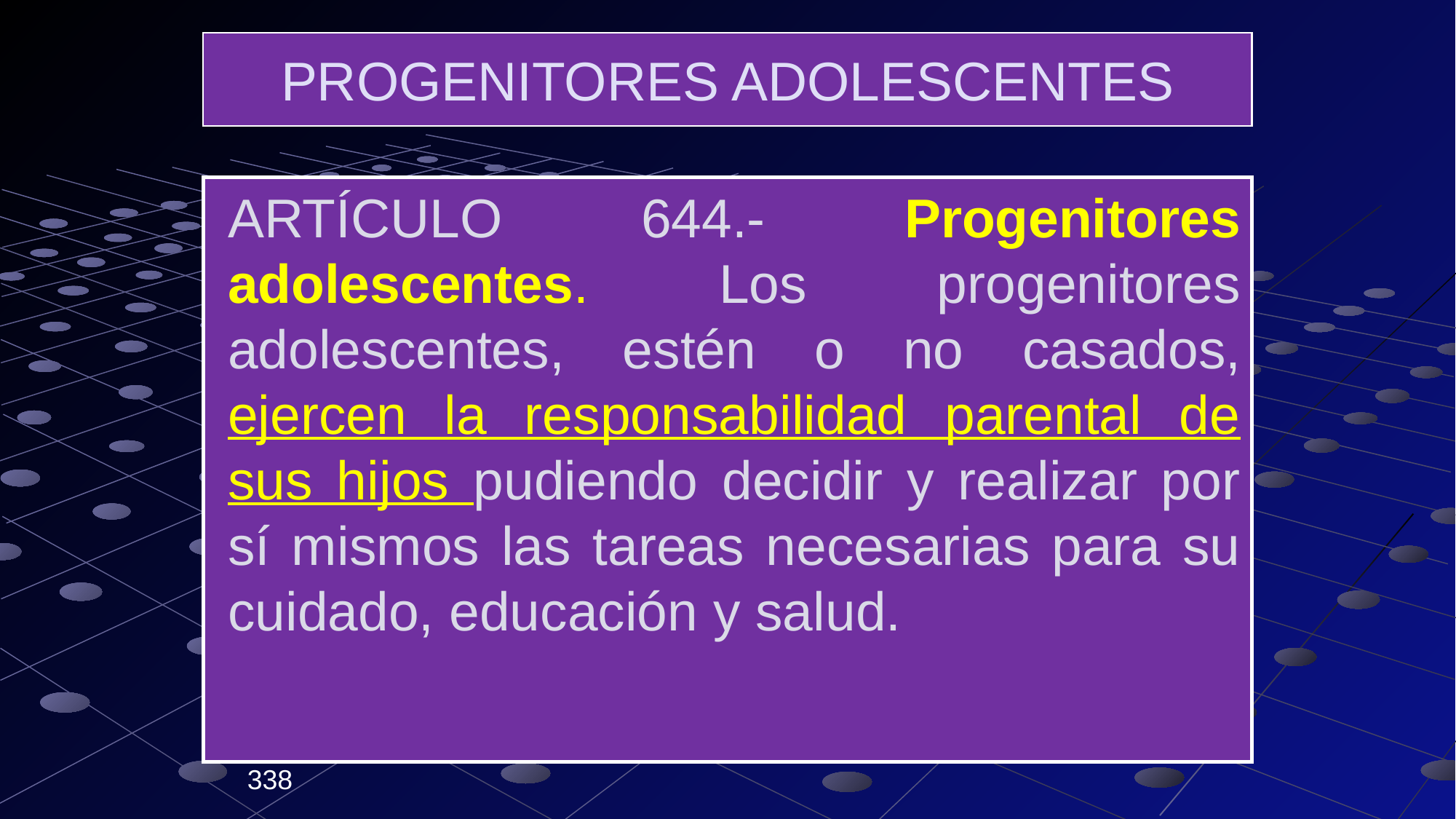

# PROGENITORES ADOLESCENTES
ARTÍCULO 644.- Progenitores adolescentes. Los progenitores adolescentes, estén o no casados, ejercen la responsabilidad parental de sus hijos pudiendo decidir y realizar por sí mismos las tareas necesarias para su cuidado, educación y salud.
338